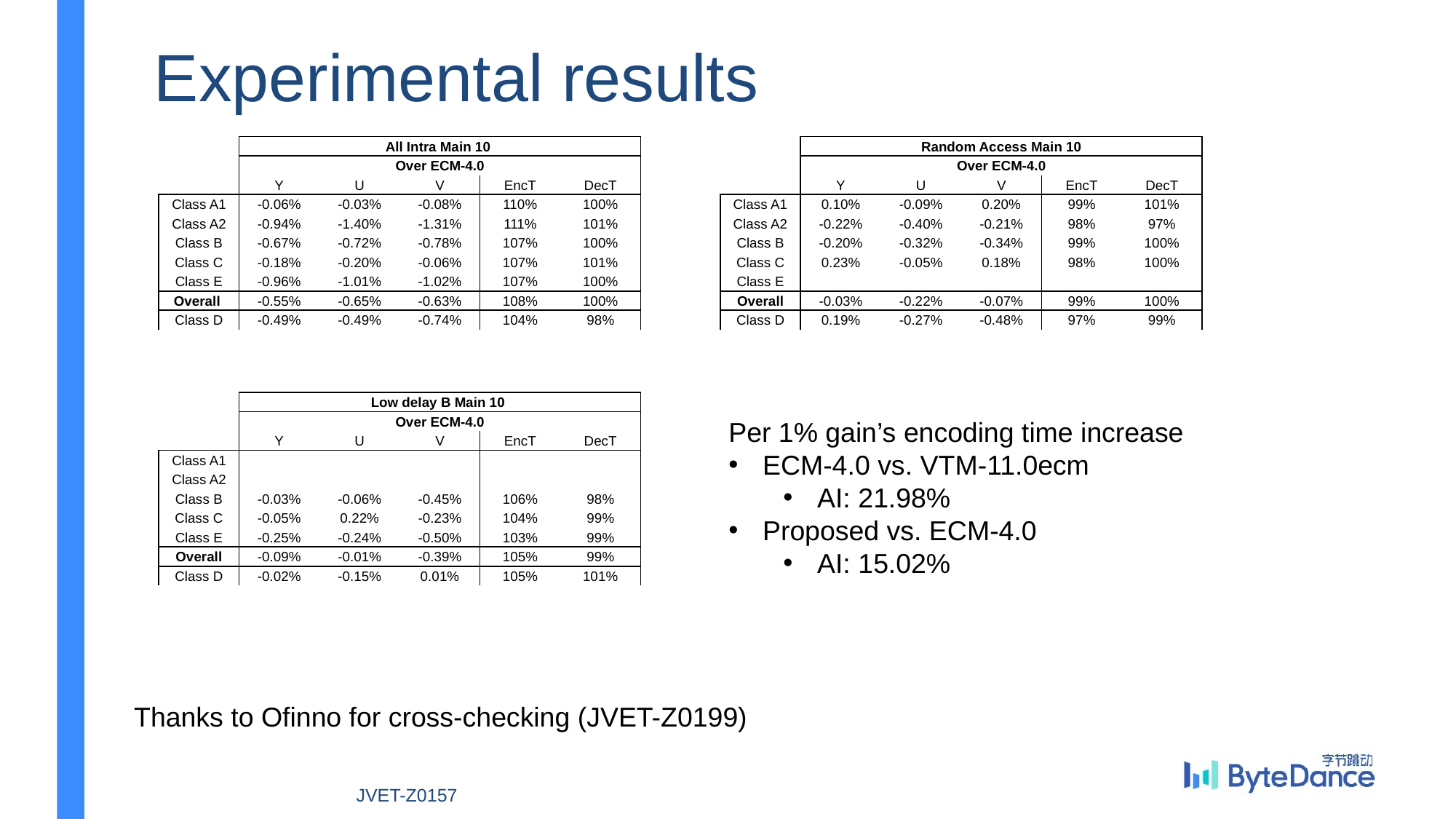

# Experimental results
|  | All Intra Main 10 |  |  |  |  |
| --- | --- | --- | --- | --- | --- |
|  | Over ECM-4.0 |  |  |  |  |
|  | Y | U | V | EncT | DecT |
| Class A1 | -0.06% | -0.03% | -0.08% | 110% | 100% |
| Class A2 | -0.94% | -1.40% | -1.31% | 111% | 101% |
| Class B | -0.67% | -0.72% | -0.78% | 107% | 100% |
| Class C | -0.18% | -0.20% | -0.06% | 107% | 101% |
| Class E | -0.96% | -1.01% | -1.02% | 107% | 100% |
| Overall | -0.55% | -0.65% | -0.63% | 108% | 100% |
| Class D | -0.49% | -0.49% | -0.74% | 104% | 98% |
|  | Random Access Main 10 |  |  |  |  |
| --- | --- | --- | --- | --- | --- |
|  | Over ECM-4.0 |  |  |  |  |
|  | Y | U | V | EncT | DecT |
| Class A1 | 0.10% | -0.09% | 0.20% | 99% | 101% |
| Class A2 | -0.22% | -0.40% | -0.21% | 98% | 97% |
| Class B | -0.20% | -0.32% | -0.34% | 99% | 100% |
| Class C | 0.23% | -0.05% | 0.18% | 98% | 100% |
| Class E |  |  |  |  |  |
| Overall | -0.03% | -0.22% | -0.07% | 99% | 100% |
| Class D | 0.19% | -0.27% | -0.48% | 97% | 99% |
|  | Low delay B Main 10 |  |  |  |  |
| --- | --- | --- | --- | --- | --- |
|  | Over ECM-4.0 |  |  |  |  |
|  | Y | U | V | EncT | DecT |
| Class A1 |  |  |  |  |  |
| Class A2 |  |  |  |  |  |
| Class B | -0.03% | -0.06% | -0.45% | 106% | 98% |
| Class C | -0.05% | 0.22% | -0.23% | 104% | 99% |
| Class E | -0.25% | -0.24% | -0.50% | 103% | 99% |
| Overall | -0.09% | -0.01% | -0.39% | 105% | 99% |
| Class D | -0.02% | -0.15% | 0.01% | 105% | 101% |
Per 1% gain’s encoding time increase
ECM-4.0 vs. VTM-11.0ecm
AI: 21.98%
Proposed vs. ECM-4.0
AI: 15.02%
Thanks to Ofinno for cross-checking (JVET-Z0199)
JVET-Z0157